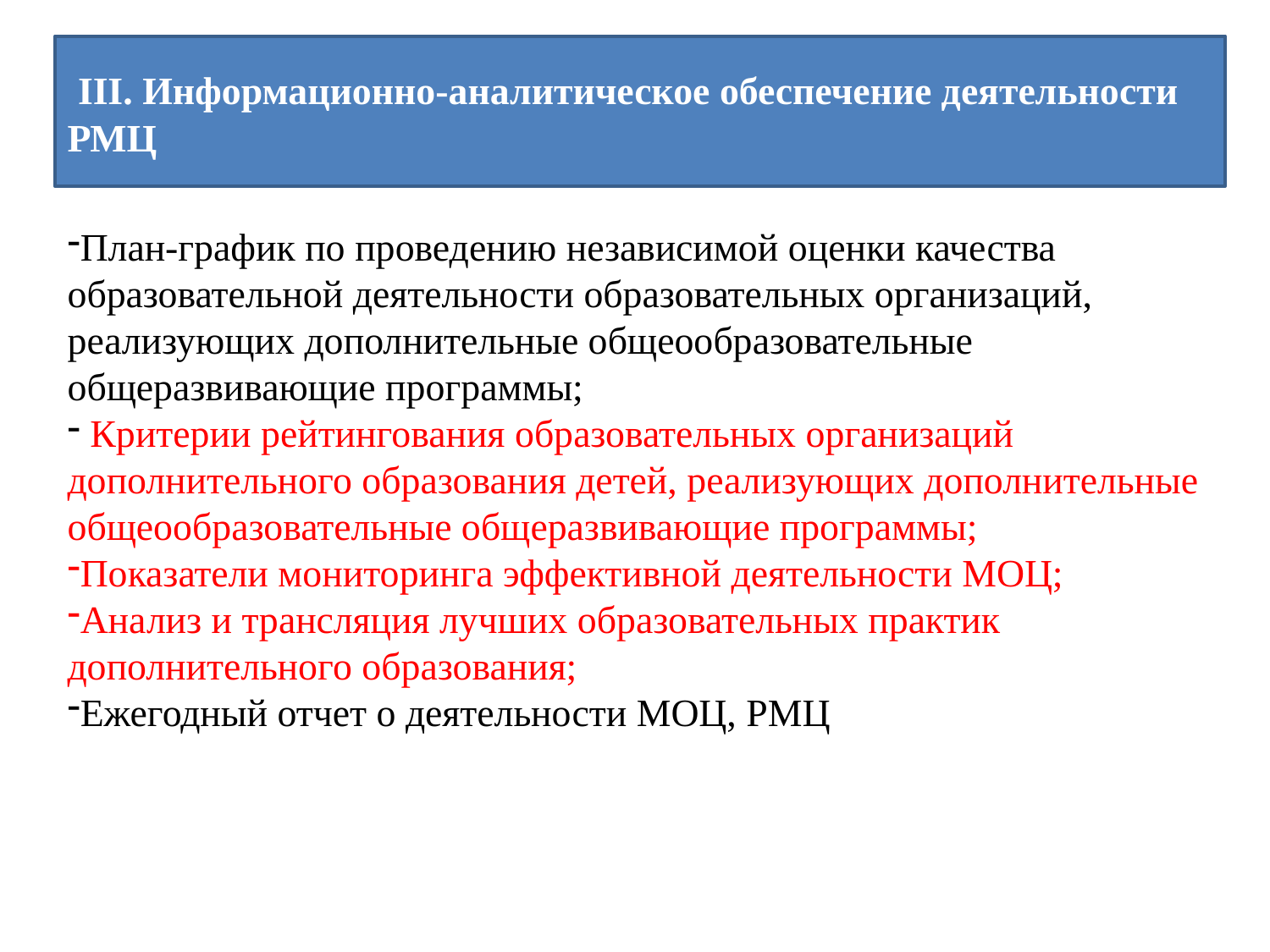

III. Информационно-аналитическое обеспечение деятельности РМЦ
План-график по проведению независимой оценки качества образовательной деятельности образовательных организаций, реализующих дополнительные общеообразовательные общеразвивающие программы;
 Критерии рейтингования образовательных организаций дополнительного образования детей, реализующих дополнительные общеообразовательные общеразвивающие программы;
Показатели мониторинга эффективной деятельности МОЦ;
Анализ и трансляция лучших образовательных практик дополнительного образования;
Ежегодный отчет о деятельности МОЦ, РМЦ